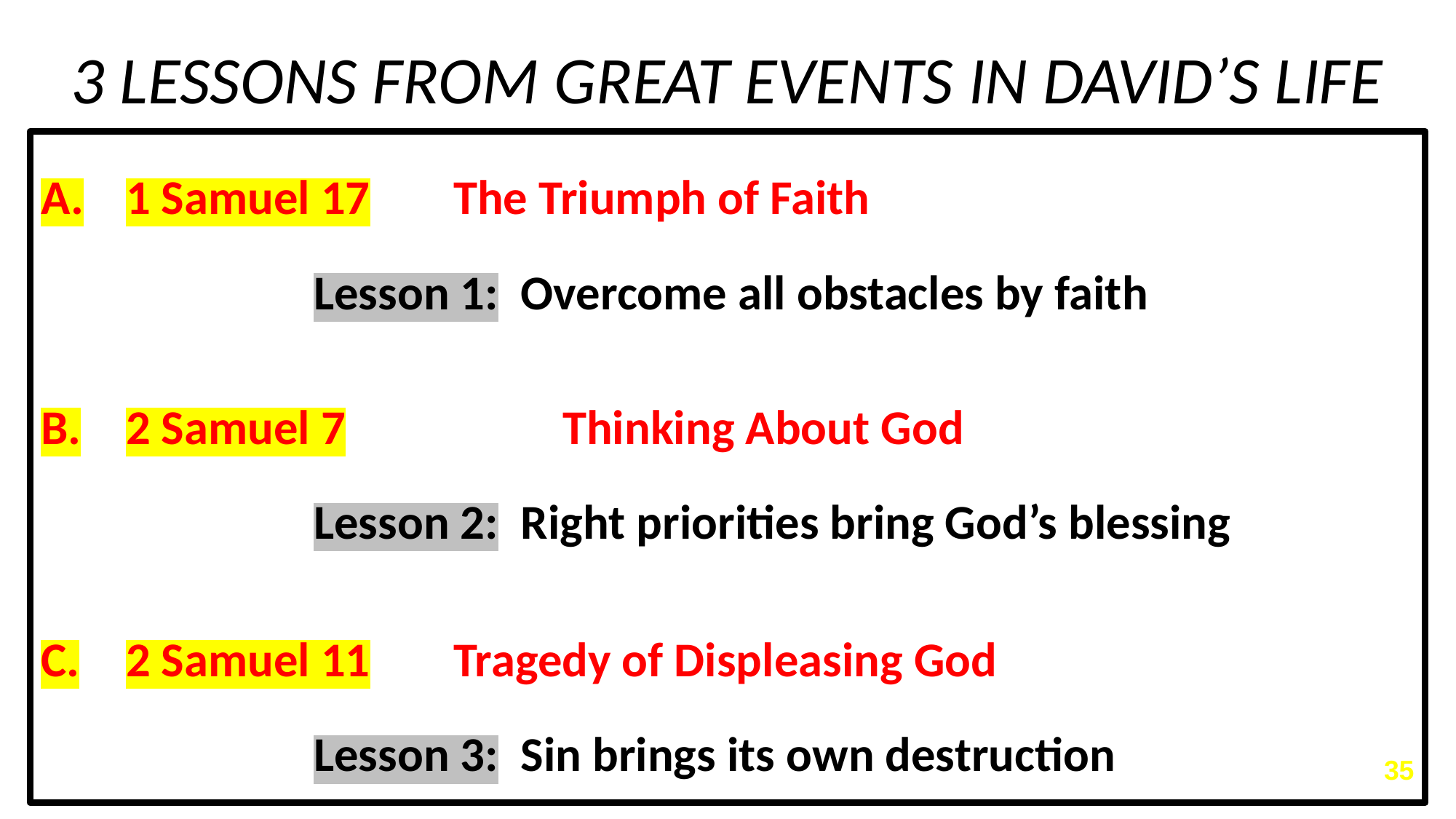

# 3 LESSONS FROM GREAT EVENTS IN DAVID’S LIFE
1 Samuel 17  	The Triumph of Faith
		Lesson 1:  Overcome all obstacles by faith

2 Samuel 7		Thinking About God
		Lesson 2:  Right priorities bring God’s blessing

2 Samuel 11  	Tragedy of Displeasing God
		Lesson 3:  Sin brings its own destruction
35